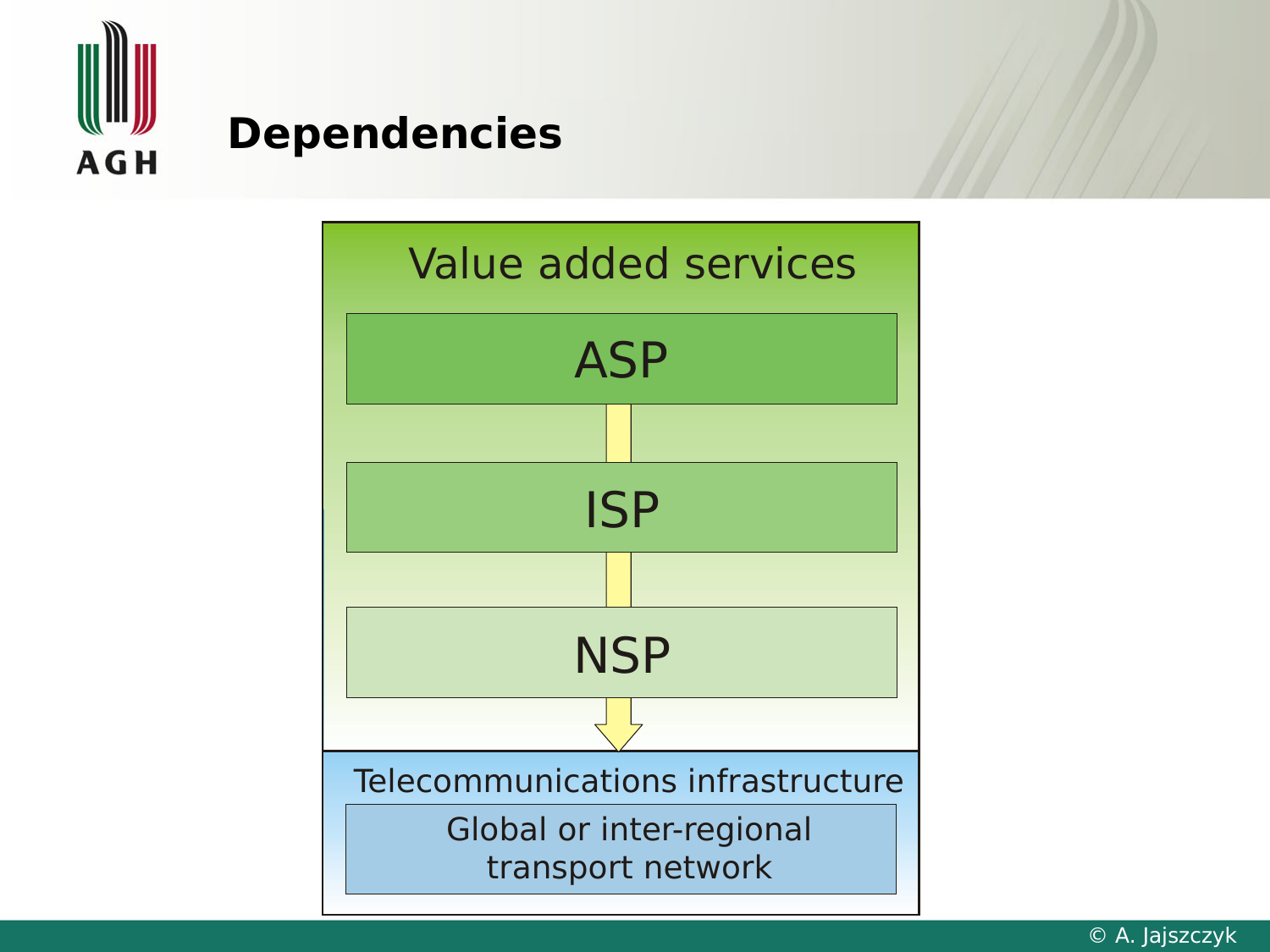

# Dependencies

Telecommunications infrastructure

Value added services

ASP

ISP

NSP

Global or inter-regional
transport network